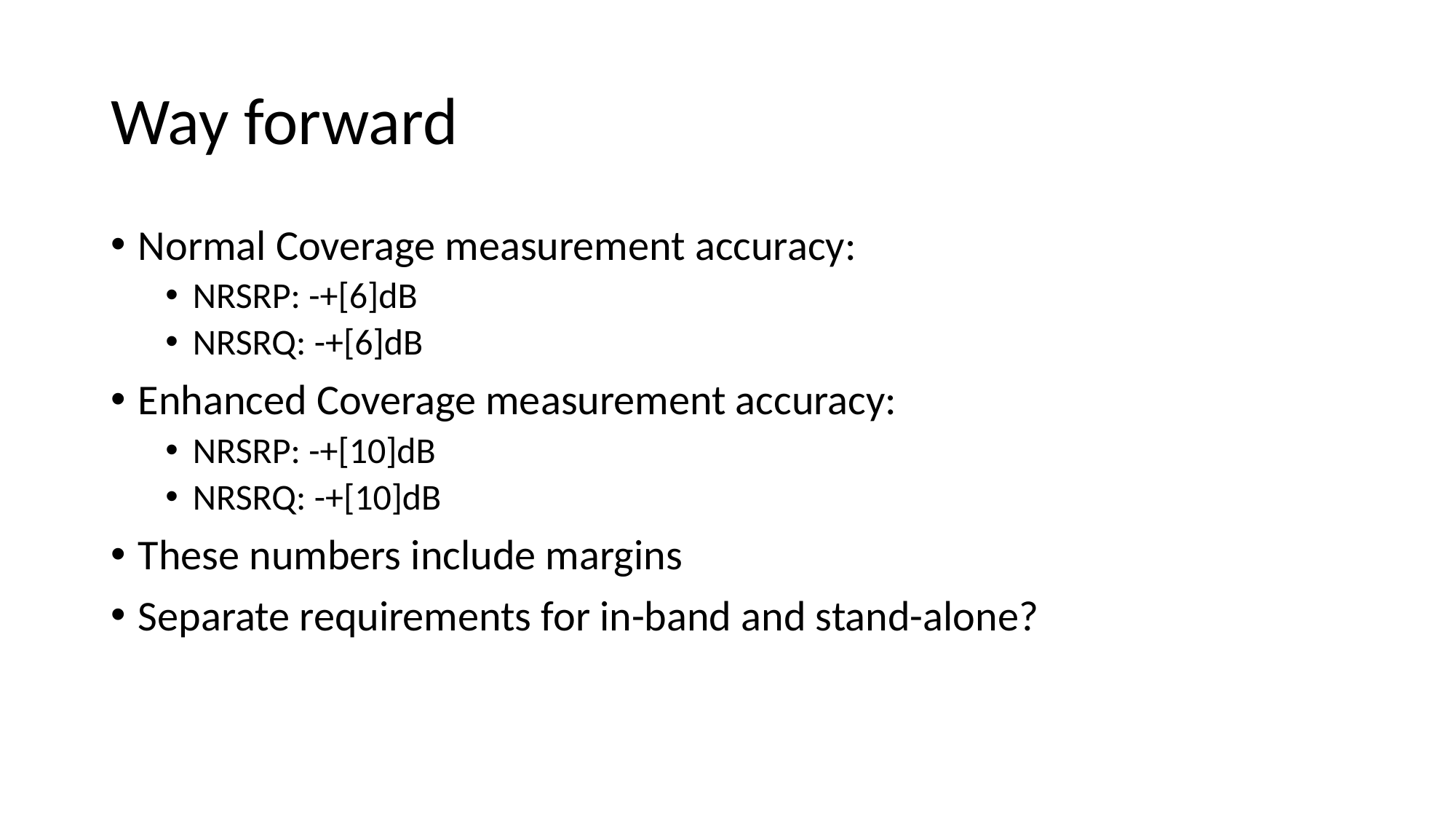

# Way forward
Normal Coverage measurement accuracy:
NRSRP: -+[6]dB
NRSRQ: -+[6]dB
Enhanced Coverage measurement accuracy:
NRSRP: -+[10]dB
NRSRQ: -+[10]dB
These numbers include margins
Separate requirements for in-band and stand-alone?